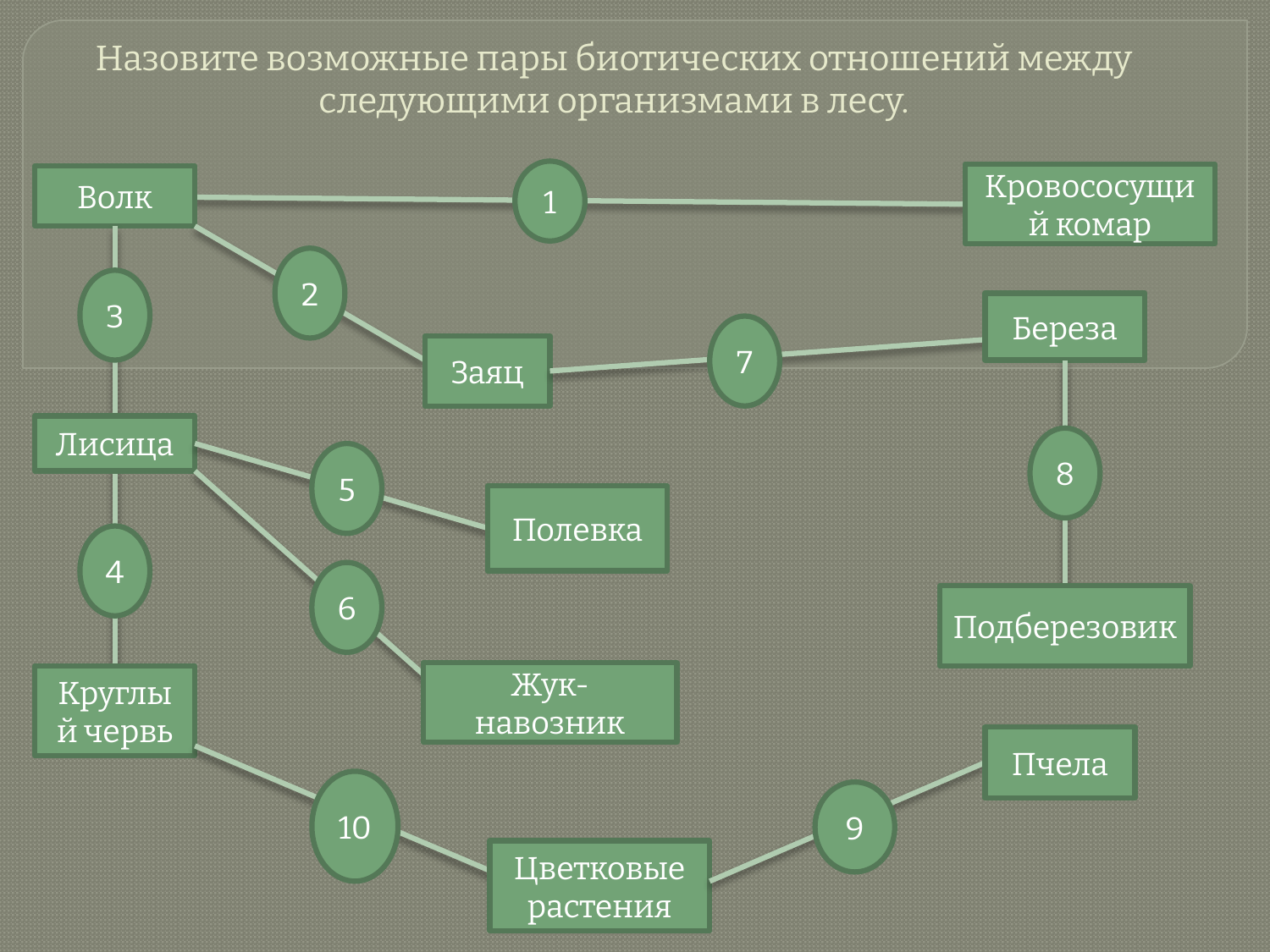

# Назовите возможные пары биотических отношений между следующими организмами в лесу.
1
Кровососущий комар
Волк
2
3
Береза
7
Заяц
Лисица
8
5
Полевка
4
6
Подберезовик
Жук-навозник
Круглый червь
Пчела
10
9
Цветковые растения